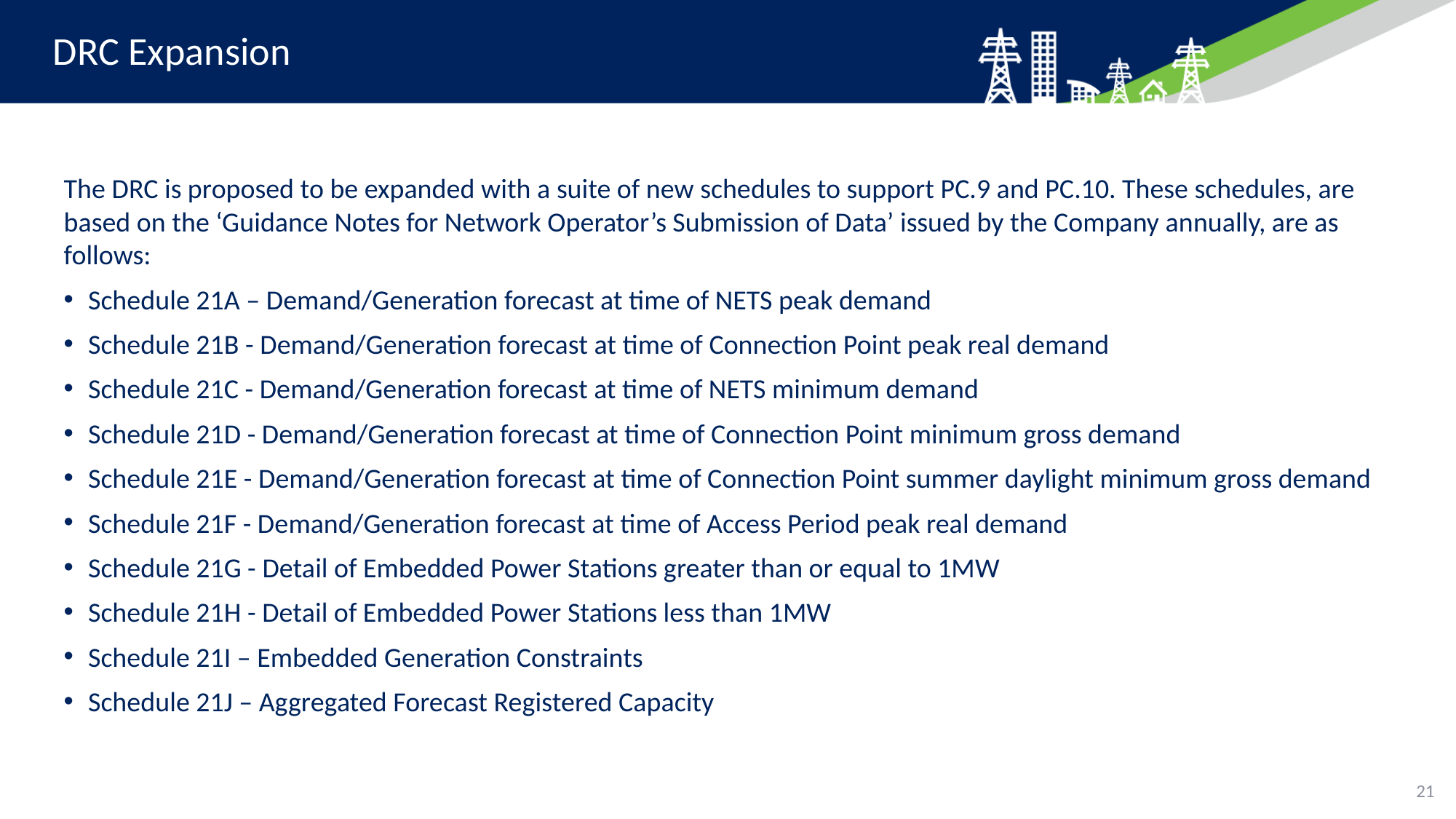

# DRC Expansion
The DRC is proposed to be expanded with a suite of new schedules to support PC.9 and PC.10. These schedules, are based on the ‘Guidance Notes for Network Operator’s Submission of Data’ issued by the Company annually, are as follows:
Schedule 21A – Demand/Generation forecast at time of NETS peak demand
Schedule 21B - Demand/Generation forecast at time of Connection Point peak real demand
Schedule 21C - Demand/Generation forecast at time of NETS minimum demand
Schedule 21D - Demand/Generation forecast at time of Connection Point minimum gross demand
Schedule 21E - Demand/Generation forecast at time of Connection Point summer daylight minimum gross demand
Schedule 21F - Demand/Generation forecast at time of Access Period peak real demand
Schedule 21G - Detail of Embedded Power Stations greater than or equal to 1MW
Schedule 21H - Detail of Embedded Power Stations less than 1MW
Schedule 21I – Embedded Generation Constraints
Schedule 21J – Aggregated Forecast Registered Capacity

21